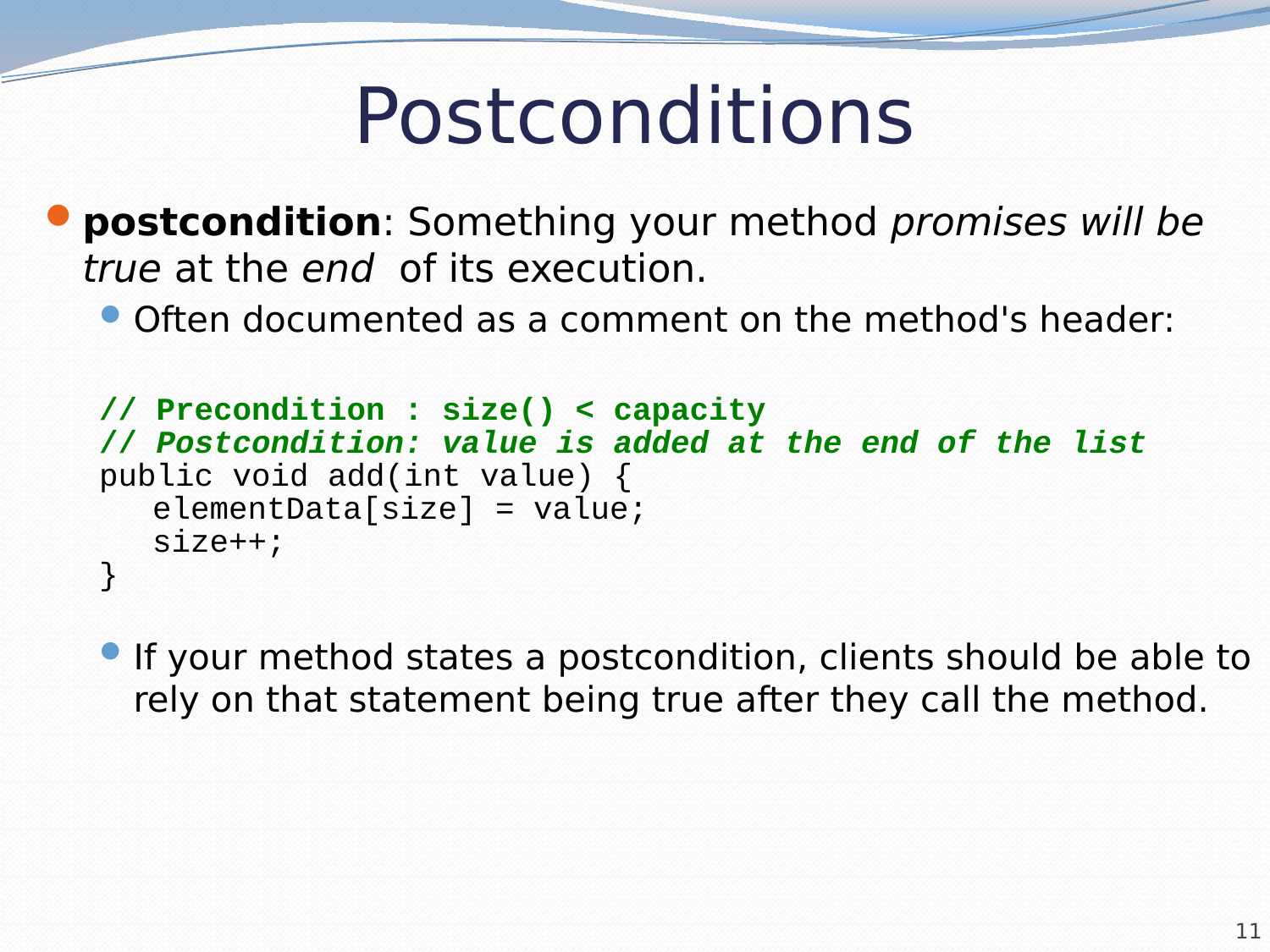

# Postconditions
postcondition: Something your method promises will be true at the end  of its execution.
Often documented as a comment on the method's header:

// Precondition : size() < capacity
// Postcondition: value is added at the end of the list
public void add(int value) {
	 elementData[size] = value;
	 size++;
}

If your method states a postcondition, clients should be able to rely on that statement being true after they call the method.